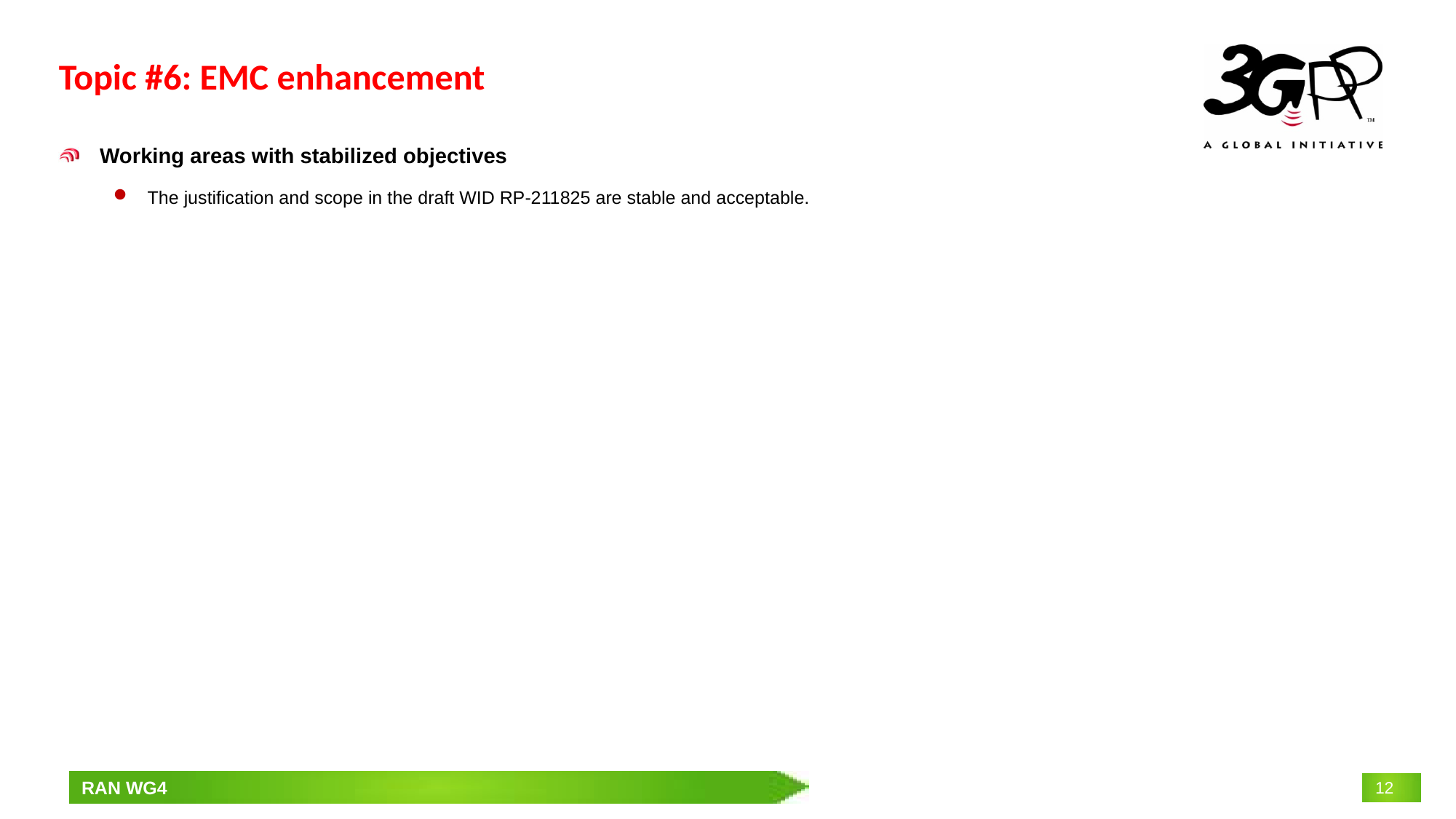

# Topic #6: EMC enhancement
Working areas with stabilized objectives
The justification and scope in the draft WID RP-211825 are stable and acceptable.